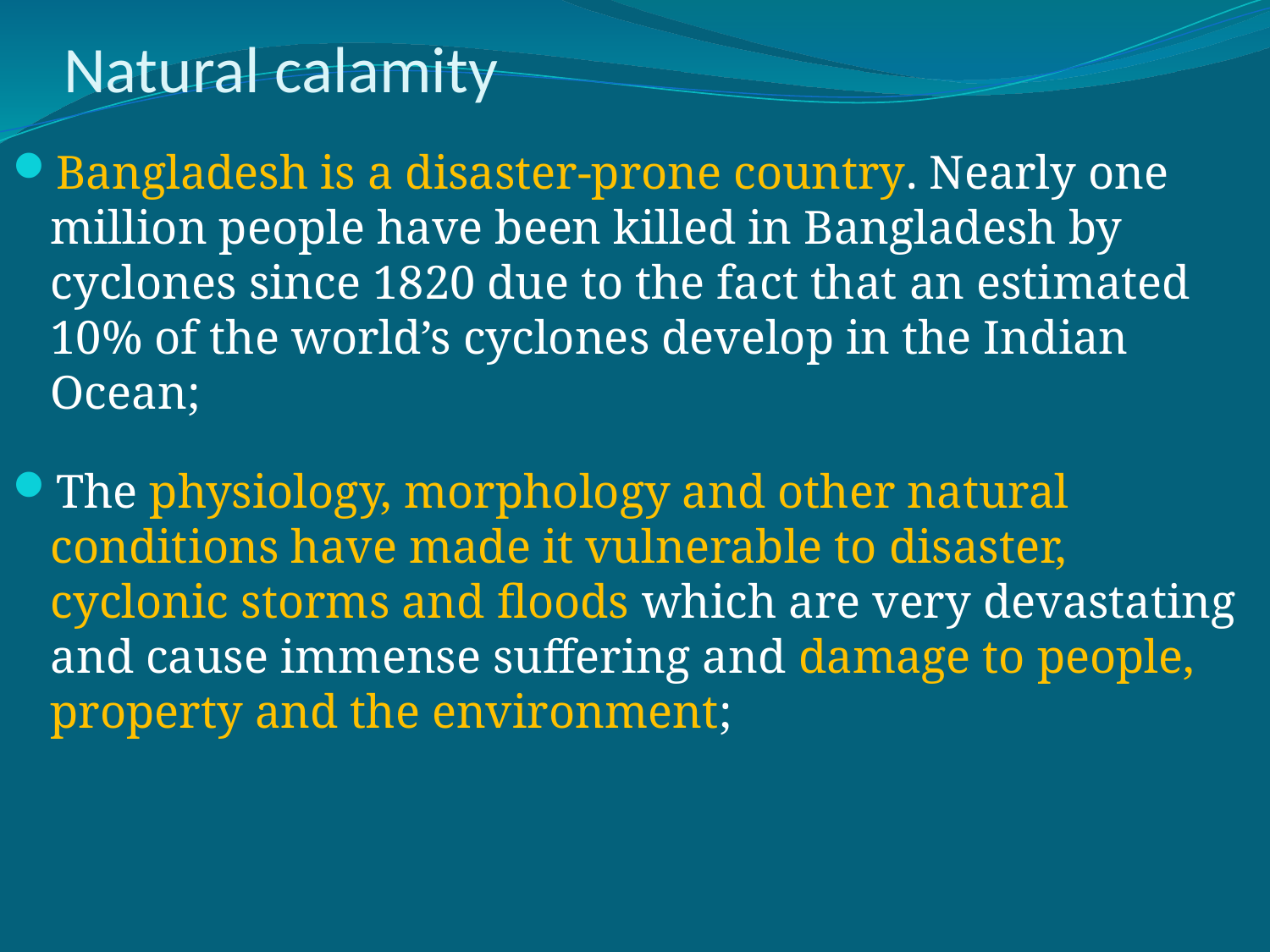

# Natural calamity
Bangladesh is a disaster-prone country. Nearly one million people have been killed in Bangladesh by cyclones since 1820 due to the fact that an estimated 10% of the world’s cyclones develop in the Indian Ocean;

The physiology, morphology and other natural conditions have made it vulnerable to disaster, cyclonic storms and floods which are very devastating and cause immense suffering and damage to people, property and the environment;